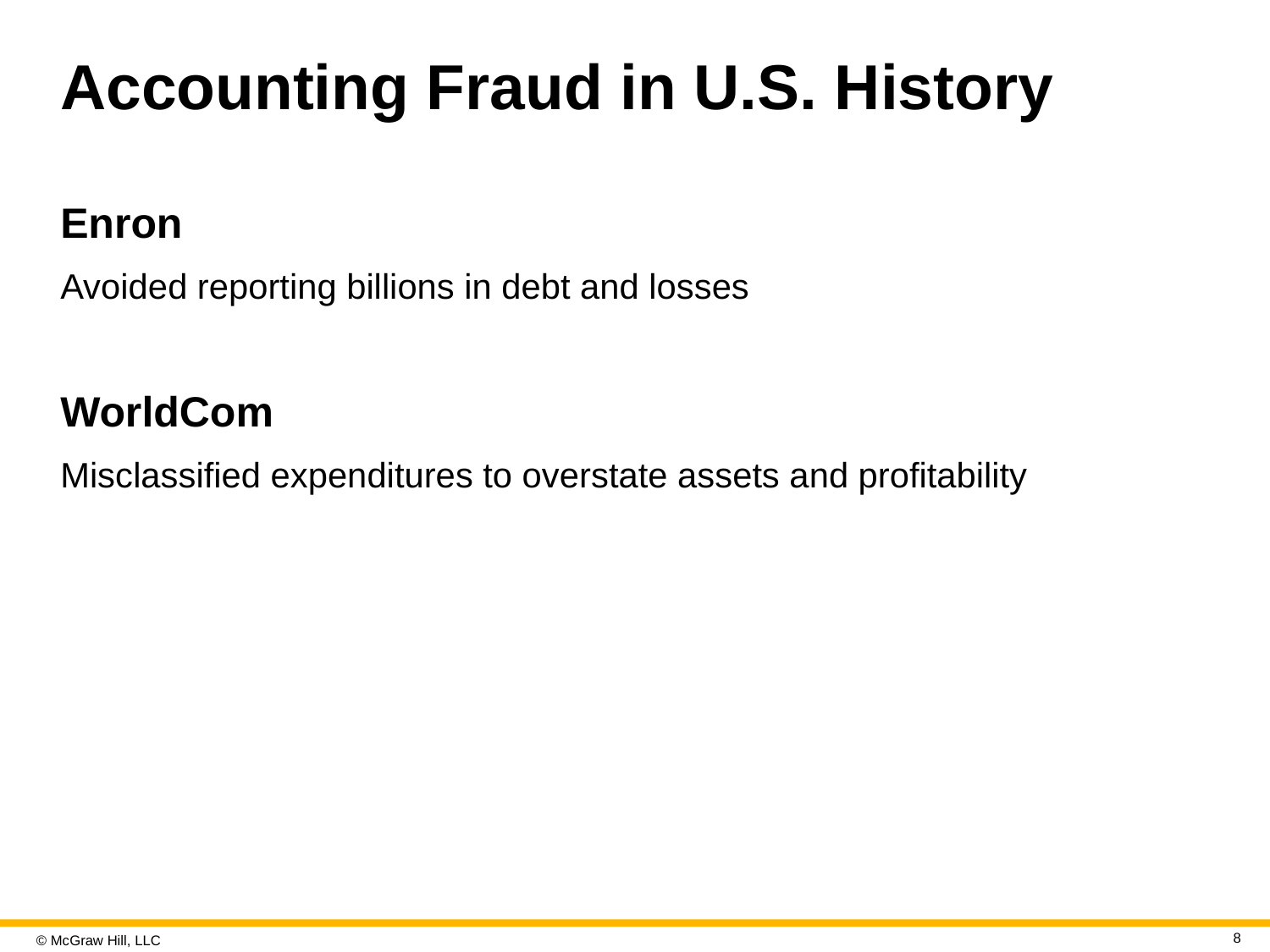

# Accounting Fraud in U.S. History
Enron
Avoided reporting billions in debt and losses
WorldCom
Misclassified expenditures to overstate assets and profitability
8